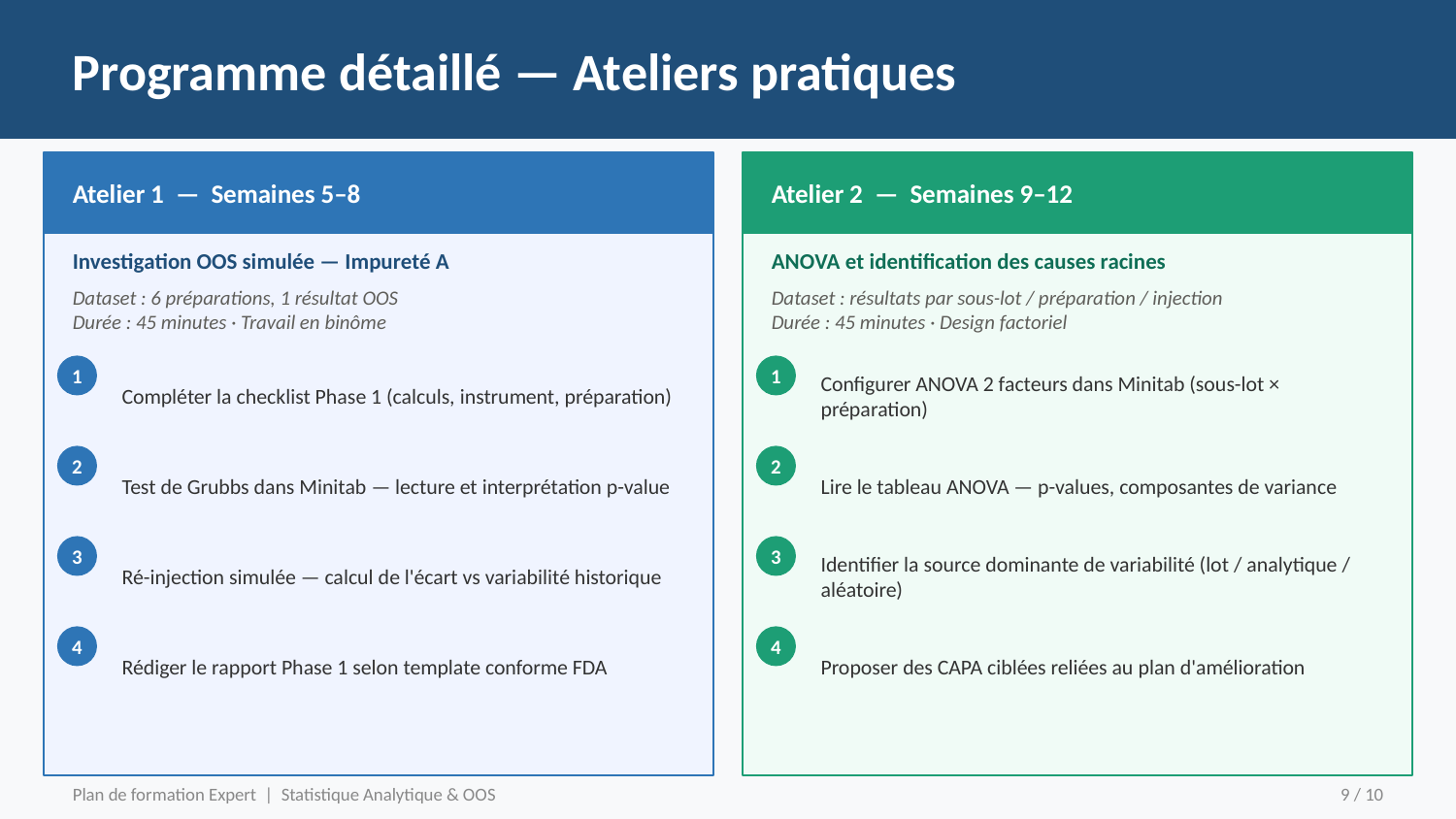

Programme détaillé — Ateliers pratiques

Atelier 1  —  Semaines 5–8
Atelier 2  —  Semaines 9–12
Investigation OOS simulée — Impureté A
ANOVA et identification des causes racines
Dataset : 6 préparations, 1 résultat OOS
Durée : 45 minutes · Travail en binôme
Dataset : résultats par sous-lot / préparation / injection
Durée : 45 minutes · Design factoriel

1

1
Compléter la checklist Phase 1 (calculs, instrument, préparation)
Configurer ANOVA 2 facteurs dans Minitab (sous-lot × préparation)

2

2
Test de Grubbs dans Minitab — lecture et interprétation p-value
Lire le tableau ANOVA — p-values, composantes de variance

3

3
Ré-injection simulée — calcul de l'écart vs variabilité historique
Identifier la source dominante de variabilité (lot / analytique / aléatoire)

4

4
Rédiger le rapport Phase 1 selon template conforme FDA
Proposer des CAPA ciblées reliées au plan d'amélioration
Plan de formation Expert  |  Statistique Analytique & OOS
9 / 10